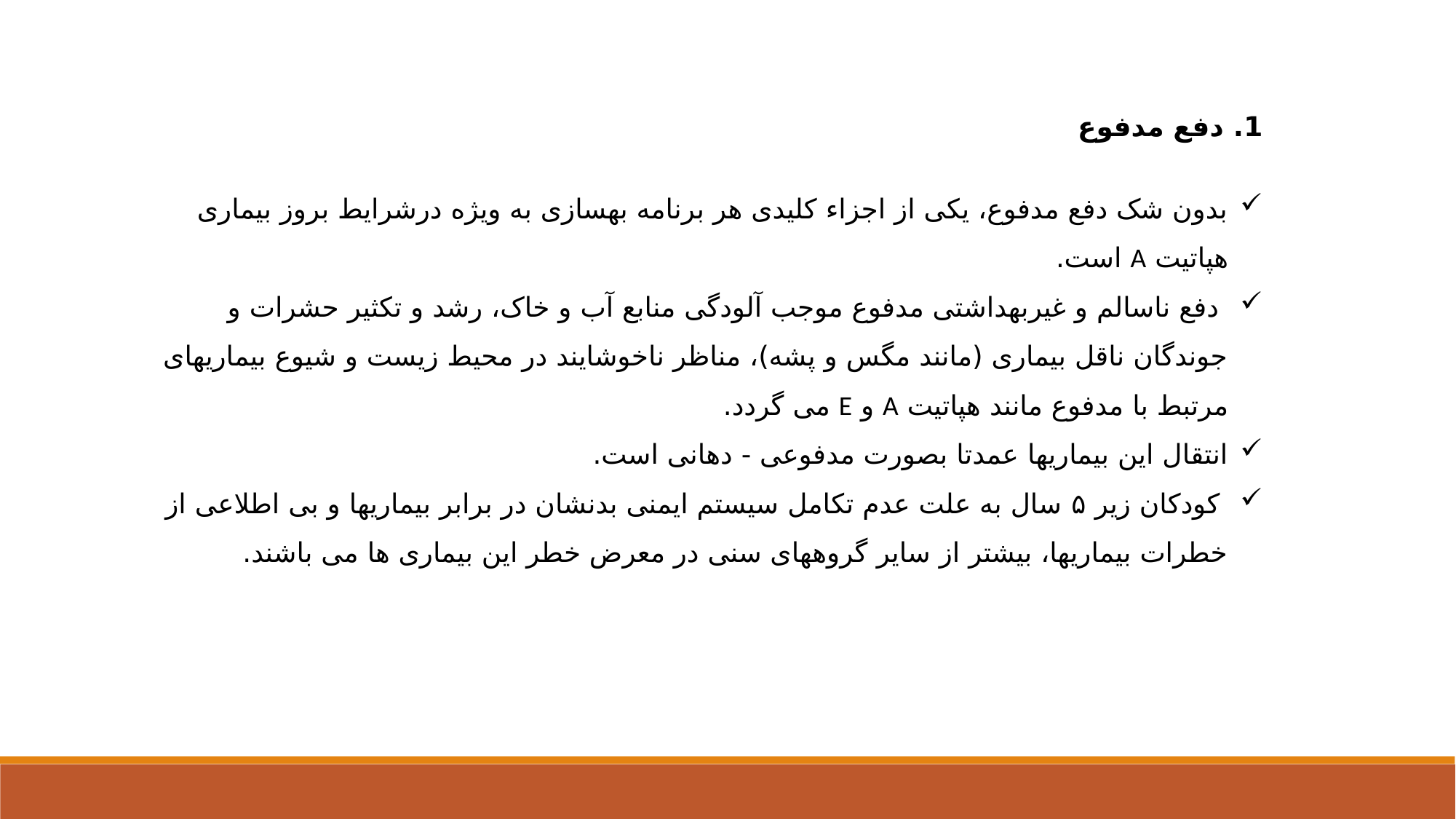

1. دفع مدفوع

بدون شک دفع مدفوع، یکی از اجزاء کلیدی هر برنامه بهسازی به ویژه درشرایط بروز بیماری هپاتیت A است.
 دفع ناسالم و غیربهداشتی مدفوع موجب آلودگی منابع آب و خاک، رشد و تکثیر حشرات و جوندگان ناقل بیماری (مانند مگس و پشه)، مناظر ناخوشایند در محیط زیست و شیوع بیماریهای مرتبط با مدفوع مانند هپاتیت A و E می گردد.
انتقال این بیماریها عمدتا بصورت مدفوعی - دهانی است.
 کودکان زیر ۵ سال به علت عدم تکامل سیستم ایمنی بدنشان در برابر بیماریها و بی اطلاعی از خطرات بیماریها، بیشتر از سایر گروههای سنی در معرض خطر این بیماری ها می باشند.